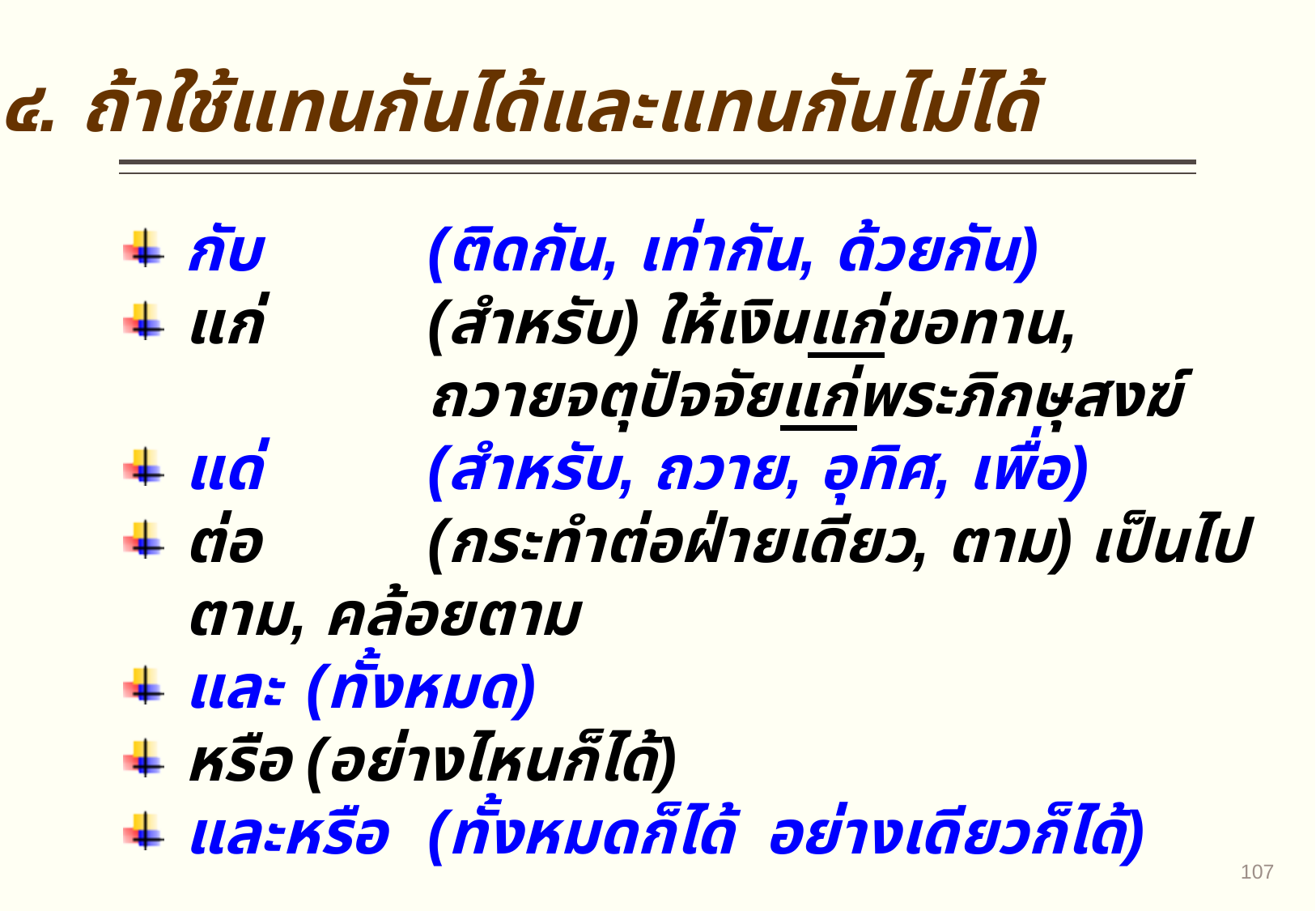

๔. ถ้าใช้แทนกันได้และแทนกันไม่ได้

กับ		(ติดกัน, เท่ากัน, ด้วยกัน)
แก่		(สำหรับ) ให้เงินแก่ขอทาน,
		ถวายจตุปัจจัยแก่พระภิกษุสงฆ์
แด่		(สำหรับ, ถวาย, อุทิศ, เพื่อ)
ต่อ		(กระทำต่อฝ่ายเดียว, ตาม) เป็นไปตาม, คล้อยตาม
และ	(ทั้งหมด)
หรือ	(อย่างไหนก็ได้)
และหรือ	(ทั้งหมดก็ได้  อย่างเดียวก็ได้)
107